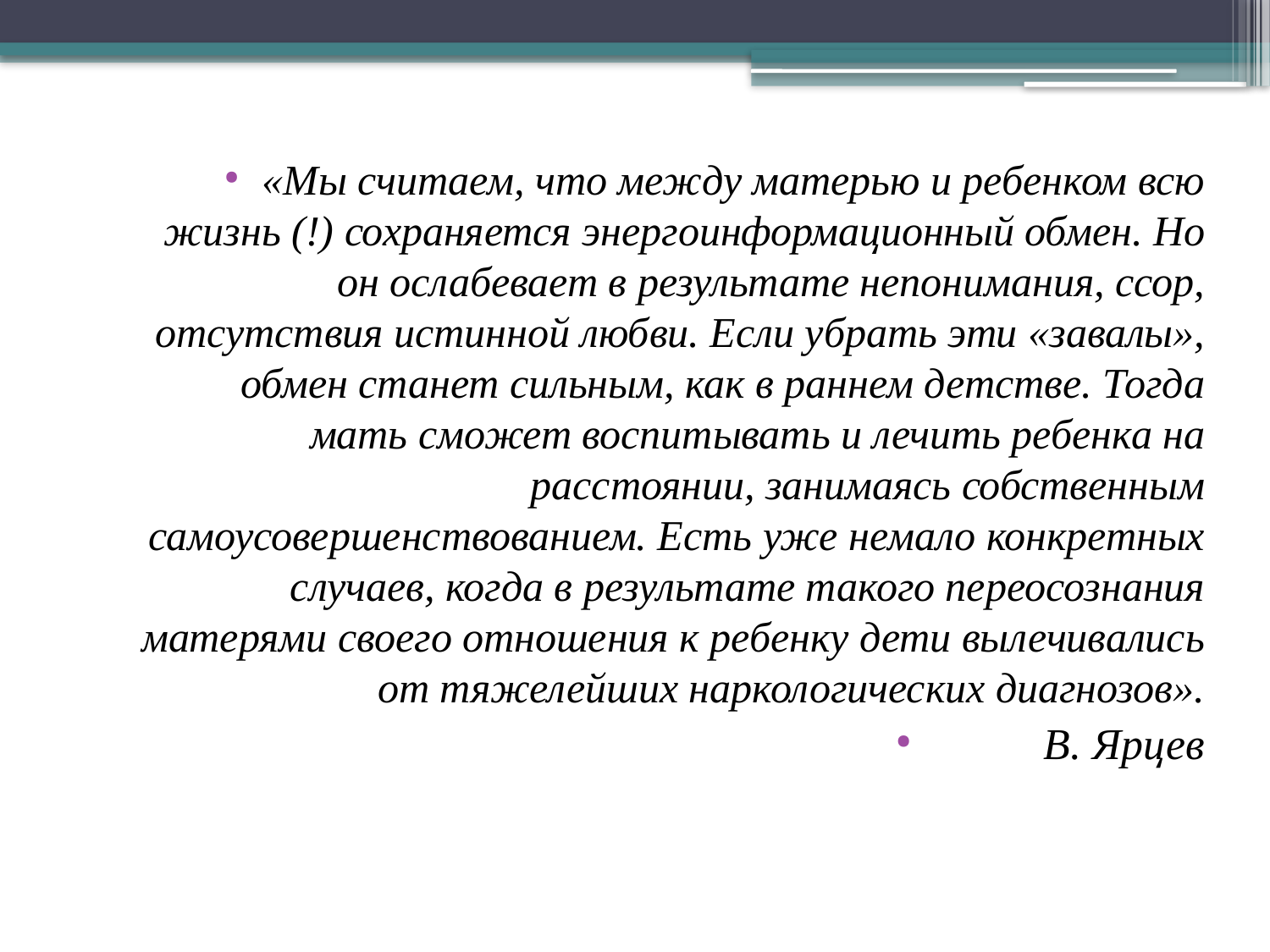

#
«Мы считаем, что между матерью и ребенком всю жизнь (!) сохраняется энергоинформационный обмен. Но он ослабевает в результате непонимания, ссор, отсутствия истинной любви. Если убрать эти «завалы», обмен станет сильным, как в раннем детстве. Тогда мать сможет воспитывать и лечить ребенка на расстоянии, занимаясь собственным самоусовершенствованием. Есть уже немало конкретных случаев, когда в результате такого переосознания матерями своего отношения к ребенку дети вылечивались от тяжелейших наркологических диагнозов».
В. Ярцев